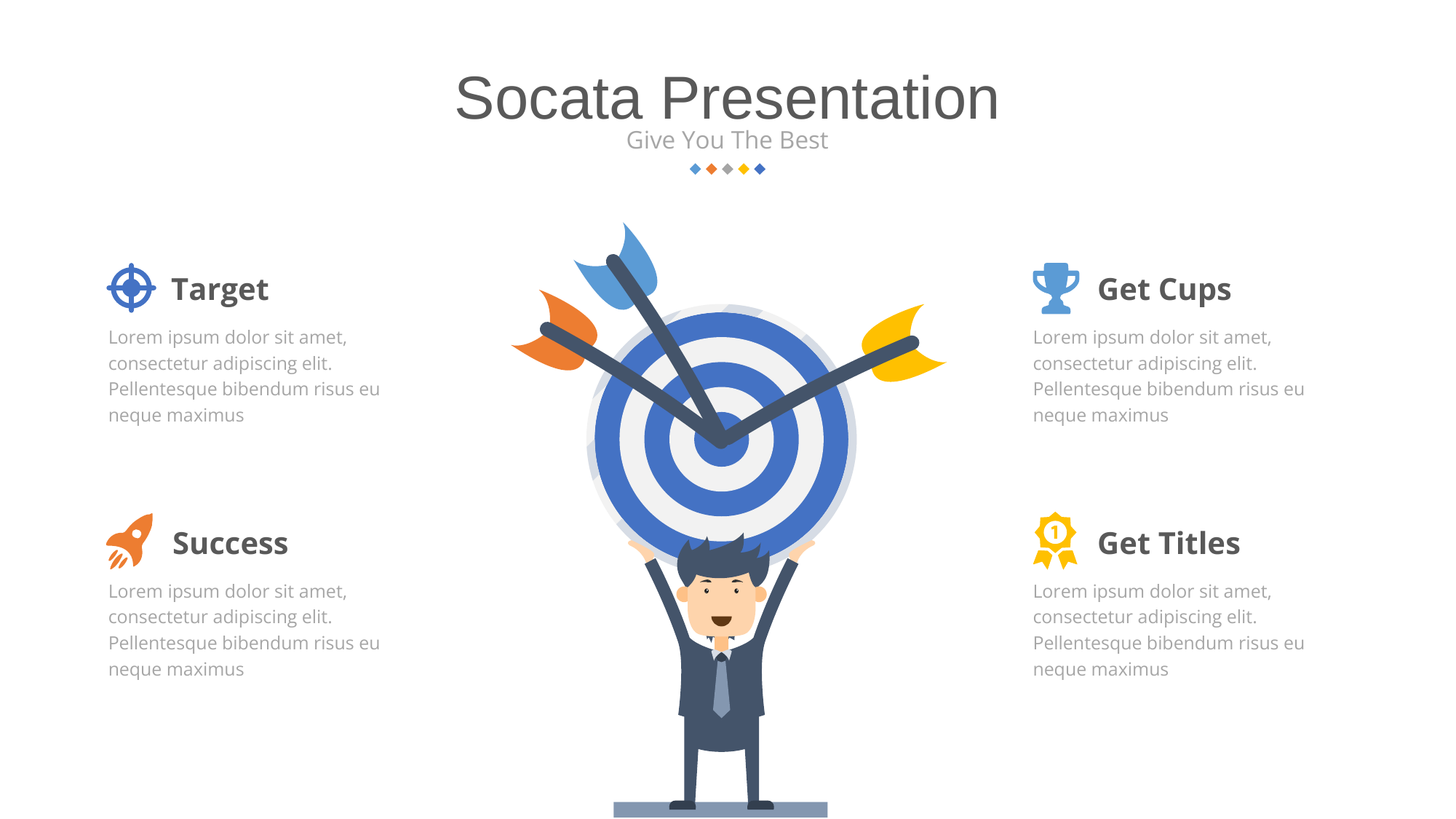

Socata Presentation
Give You The Best

Target
Get Cups
Lorem ipsum dolor sit amet, consectetur adipiscing elit. Pellentesque bibendum risus eu neque maximus
Lorem ipsum dolor sit amet, consectetur adipiscing elit. Pellentesque bibendum risus eu neque maximus

Success
Get Titles

Lorem ipsum dolor sit amet, consectetur adipiscing elit. Pellentesque bibendum risus eu neque maximus
Lorem ipsum dolor sit amet, consectetur adipiscing elit. Pellentesque bibendum risus eu neque maximus